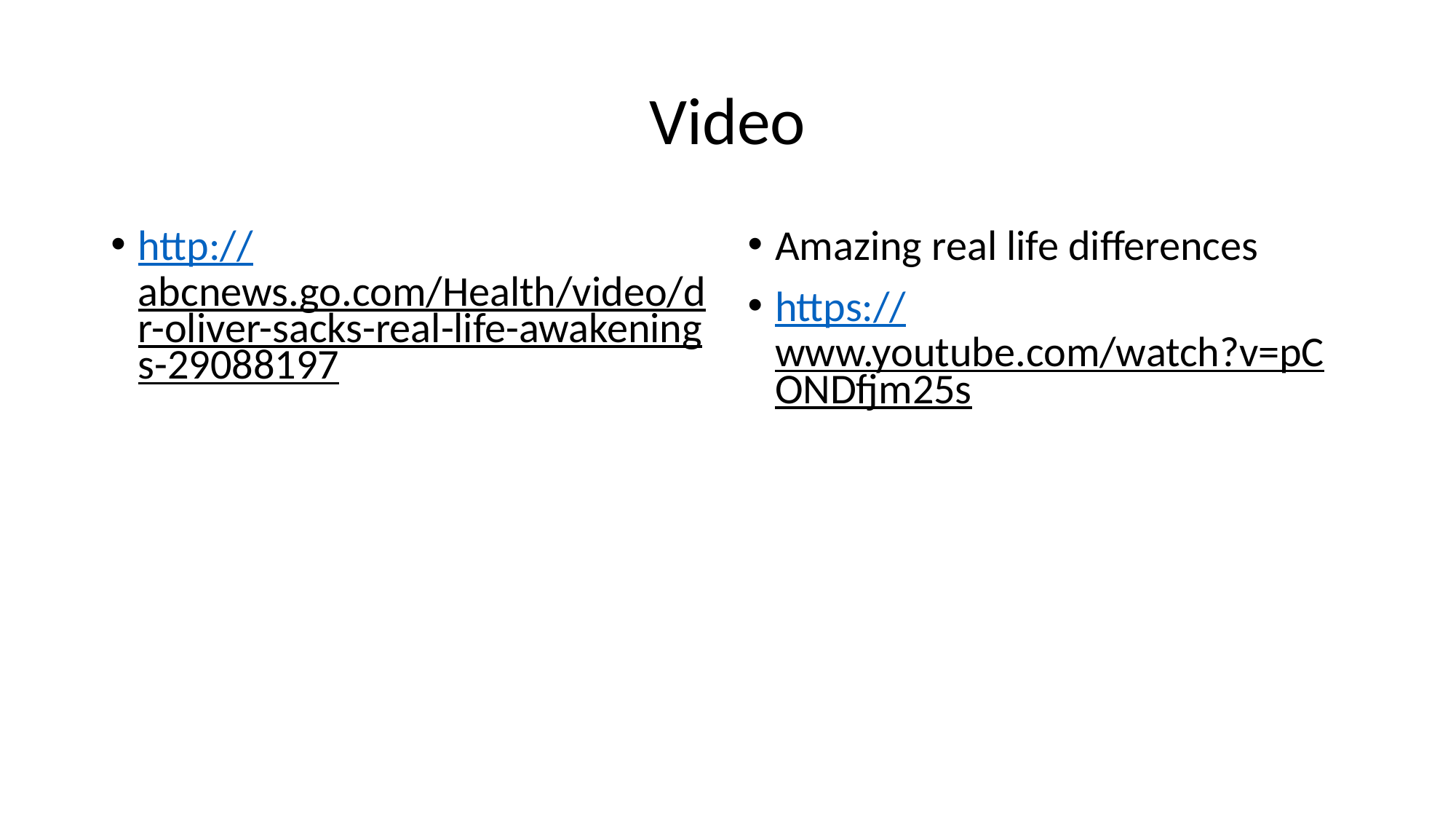

# Video
http://abcnews.go.com/Health/video/dr-oliver-sacks-real-life-awakenings-29088197
Amazing real life differences
https://www.youtube.com/watch?v=pCONDfjm25s